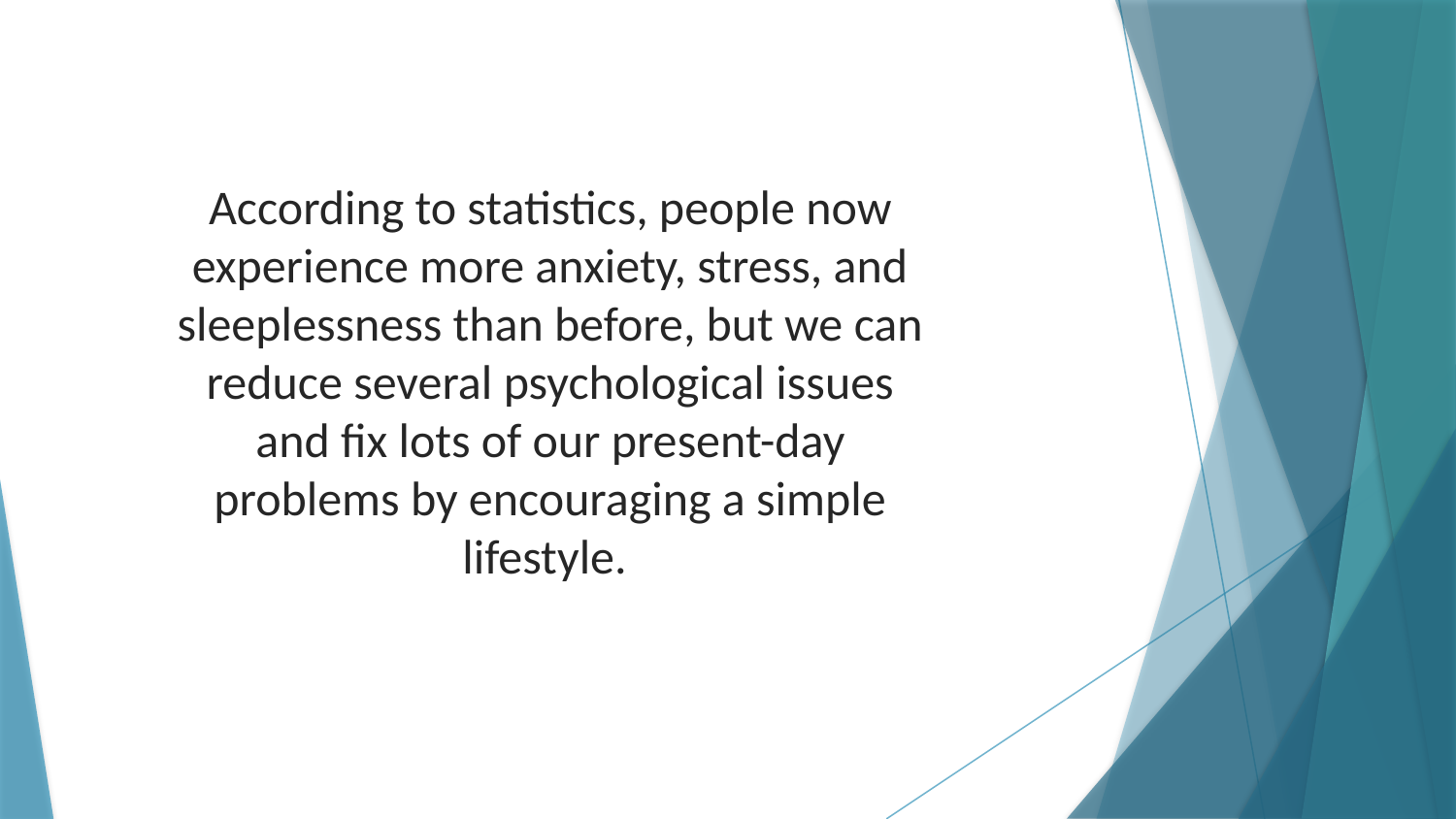

According to statistics, people now experience more anxiety, stress, and sleeplessness than before, but we can reduce several psychological issues and fix lots of our present-day problems by encouraging a simple lifestyle.